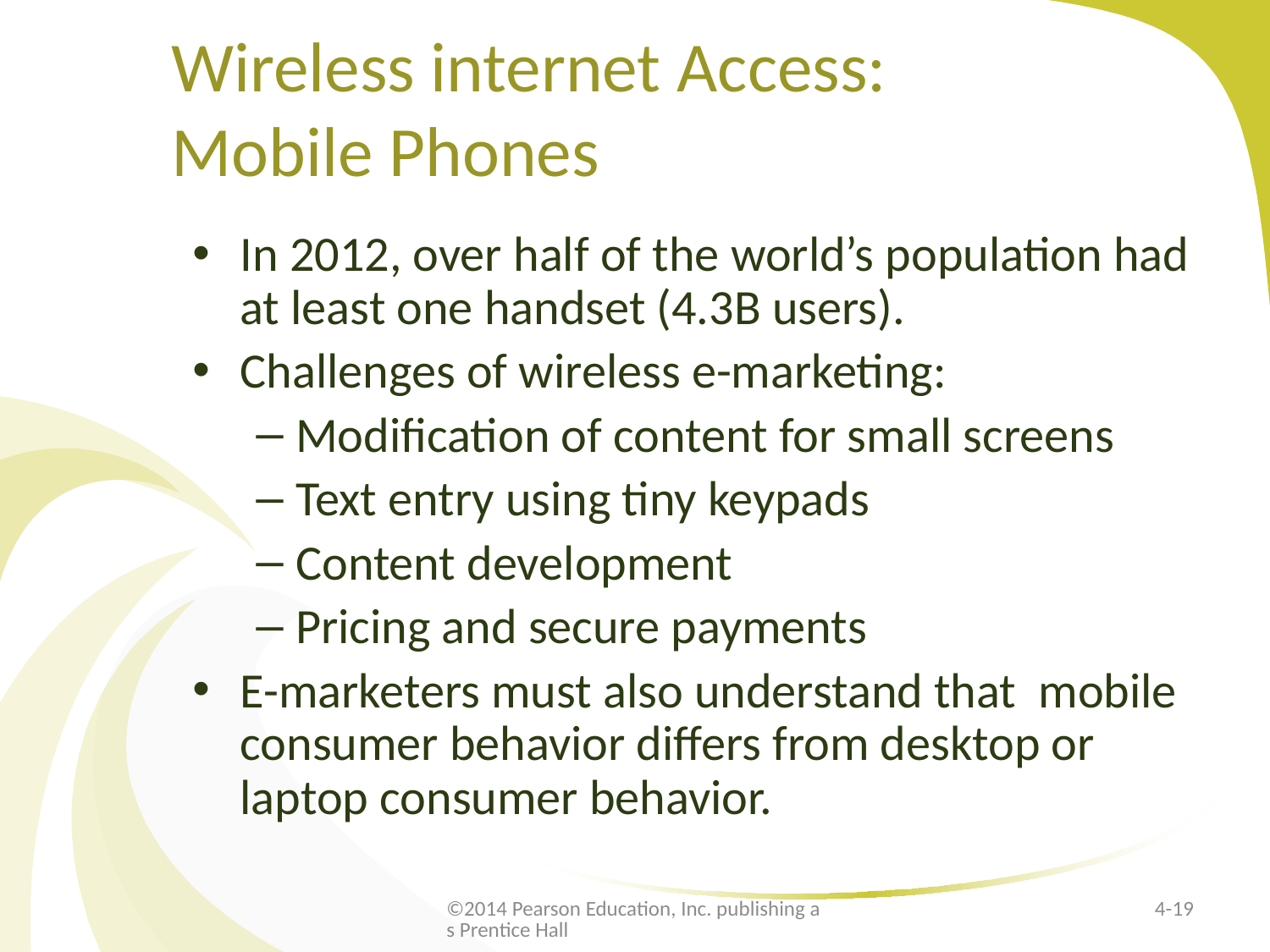

# Wireless internet Access: Mobile Phones
In 2012, over half of the world’s population had at least one handset (4.3B users).
Challenges of wireless e-marketing:
Modification of content for small screens
Text entry using tiny keypads
Content development
Pricing and secure payments
E-marketers must also understand that  mobile consumer behavior differs from desktop or laptop consumer behavior.
©2014 Pearson Education, Inc. publishing as Prentice Hall
4-19